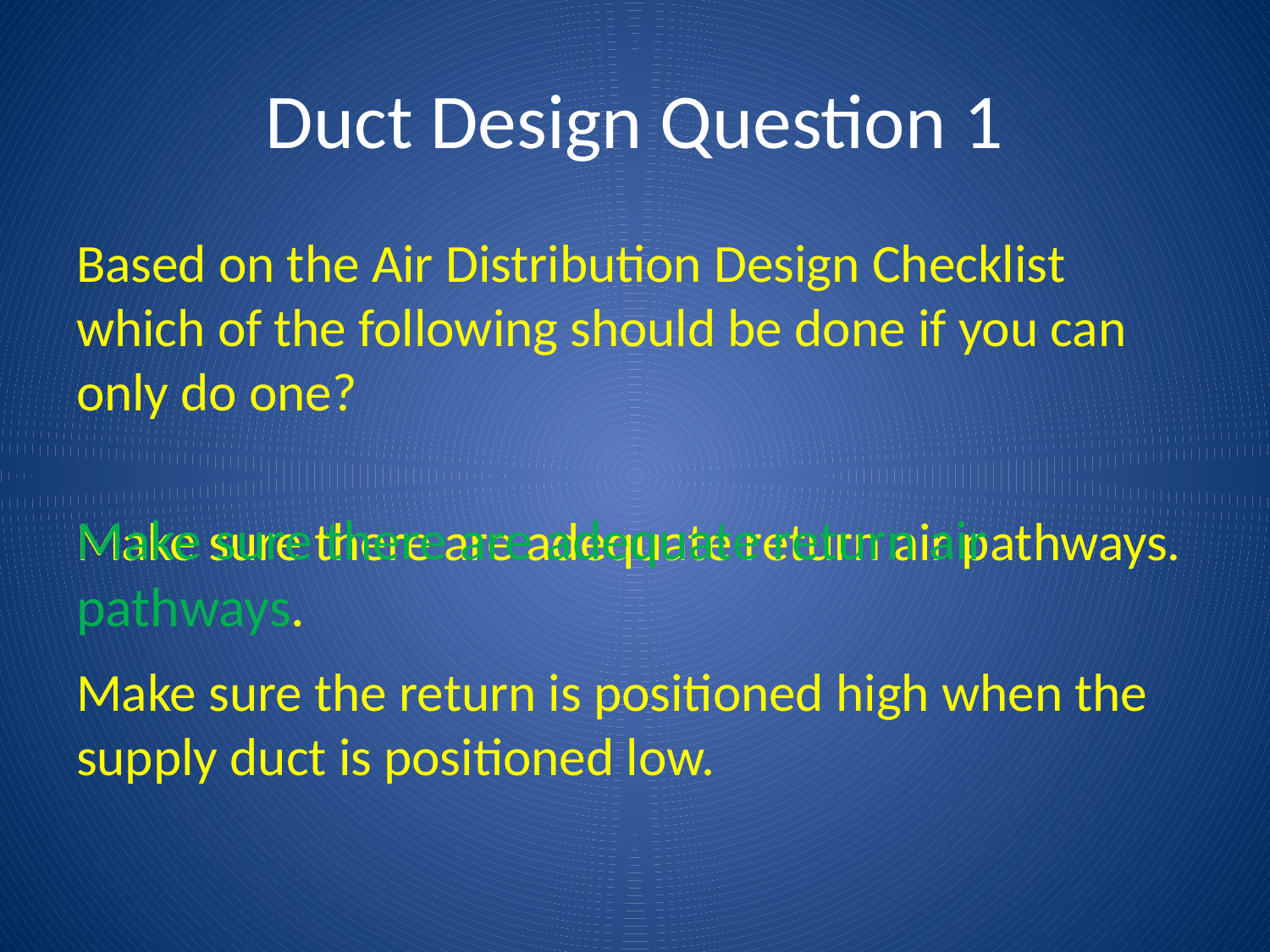

# Duct Design Question 1
Based on the Air Distribution Design Checklist which of the following should be done if you can only do one?

Make sure there are adequate return air pathways.

Make sure the return is positioned high when the supply duct is positioned low.
Make sure there are adequate return air pathways.